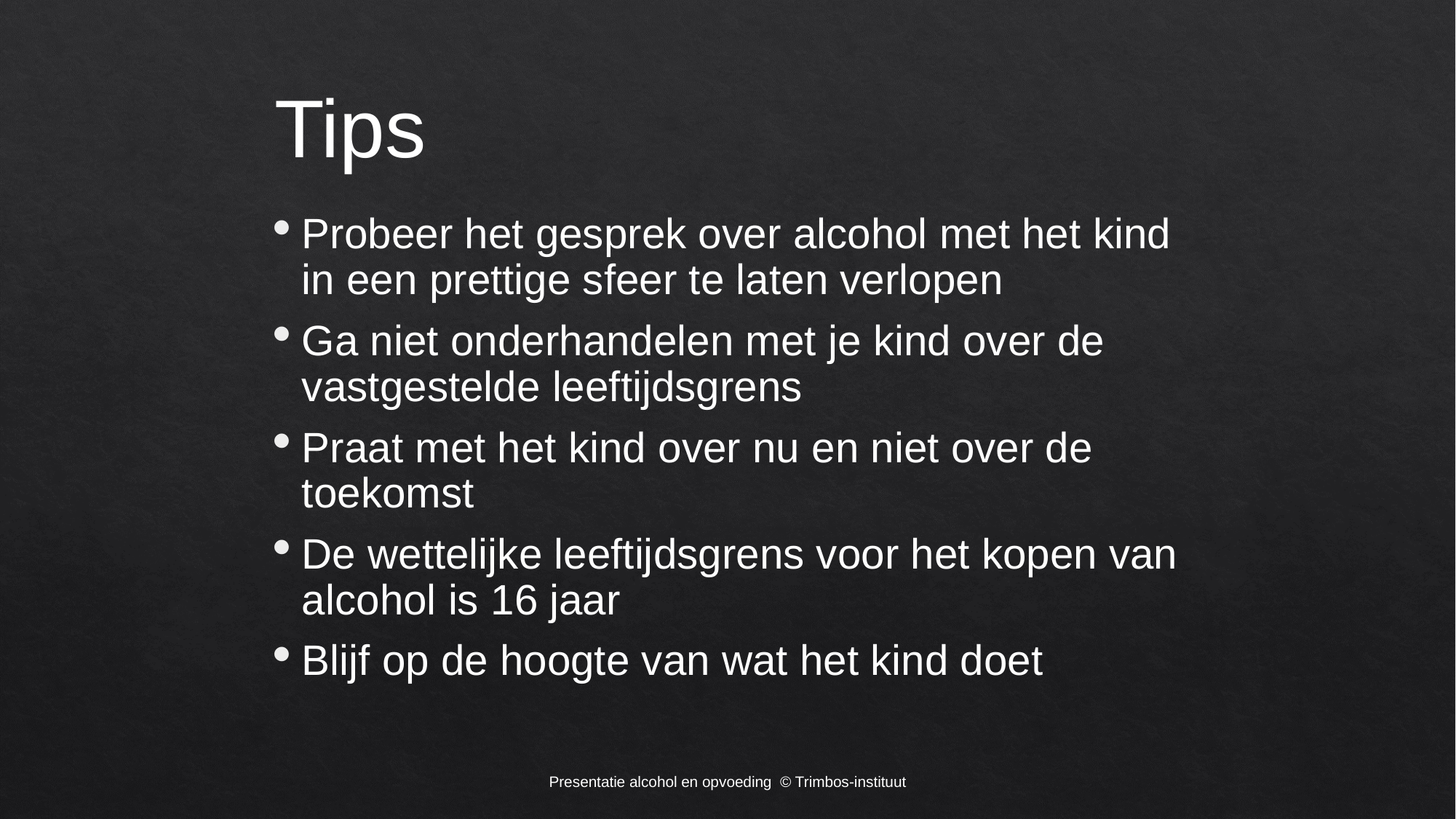

# Tips
Probeer het gesprek over alcohol met het kind in een prettige sfeer te laten verlopen
Ga niet onderhandelen met je kind over de vastgestelde leeftijdsgrens
Praat met het kind over nu en niet over de toekomst
De wettelijke leeftijdsgrens voor het kopen van alcohol is 16 jaar
Blijf op de hoogte van wat het kind doet

Presentatie alcohol en opvoeding  © Trimbos-instituut